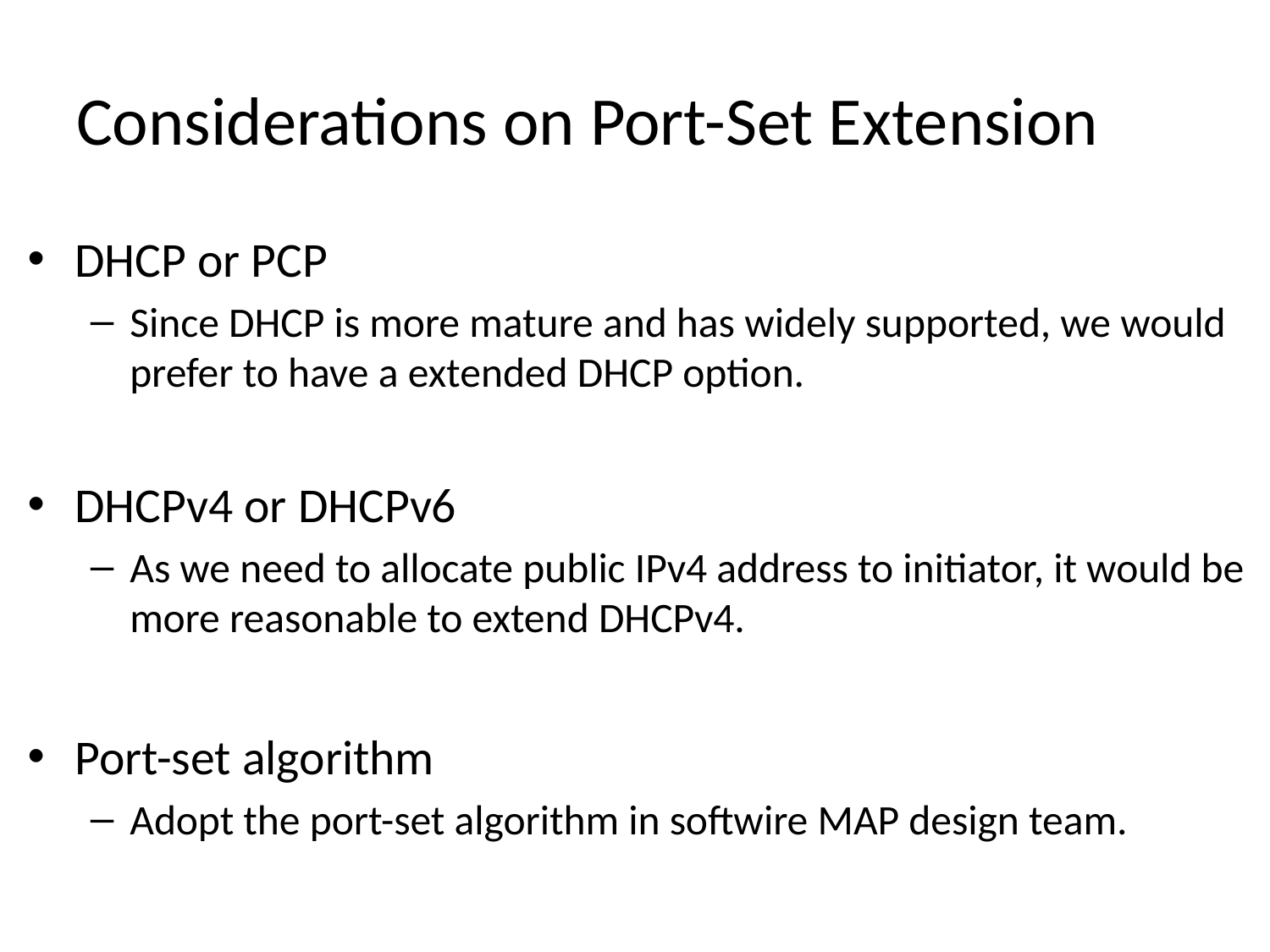

# Considerations on Port-Set Extension
DHCP or PCP
Since DHCP is more mature and has widely supported, we would prefer to have a extended DHCP option.

DHCPv4 or DHCPv6
As we need to allocate public IPv4 address to initiator, it would be more reasonable to extend DHCPv4.

Port-set algorithm
Adopt the port-set algorithm in softwire MAP design team.